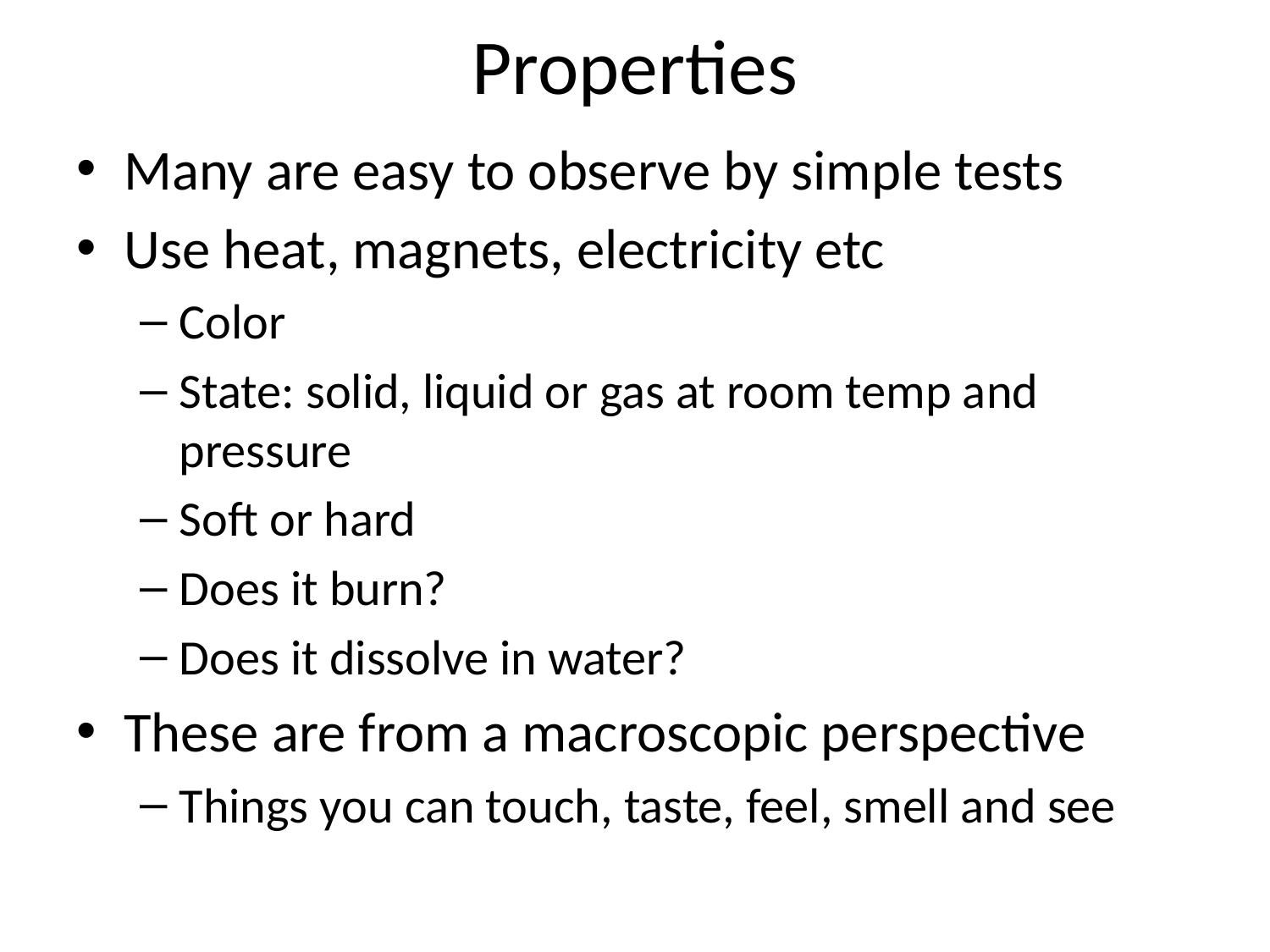

# Properties
Many are easy to observe by simple tests
Use heat, magnets, electricity etc
Color
State: solid, liquid or gas at room temp and pressure
Soft or hard
Does it burn?
Does it dissolve in water?
These are from a macroscopic perspective
Things you can touch, taste, feel, smell and see